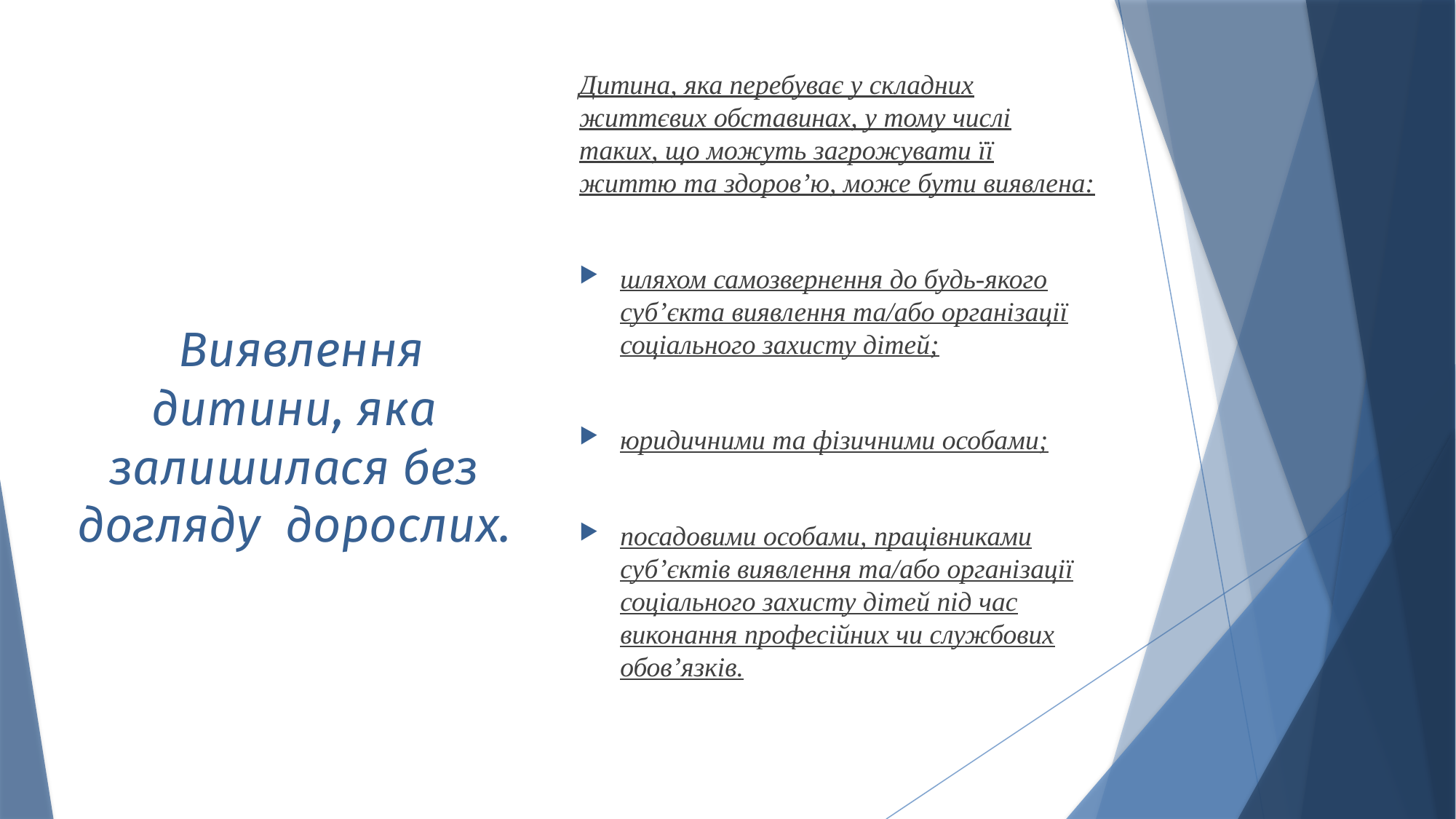

# Виявлення дитини, яка залишилася без догляду  дорослих.
Дитина, яка перебуває у складних життєвих обставинах, у тому числі таких, що можуть загрожувати її життю та здоров’ю, може бути виявлена:

шляхом самозвернення до будь-якого суб’єкта виявлення та/або організації соціального захисту дітей;

юридичними та фізичними особами;

посадовими особами, працівниками суб’єктів виявлення та/або організації соціального захисту дітей під час виконання професійних чи службових обов’язків.